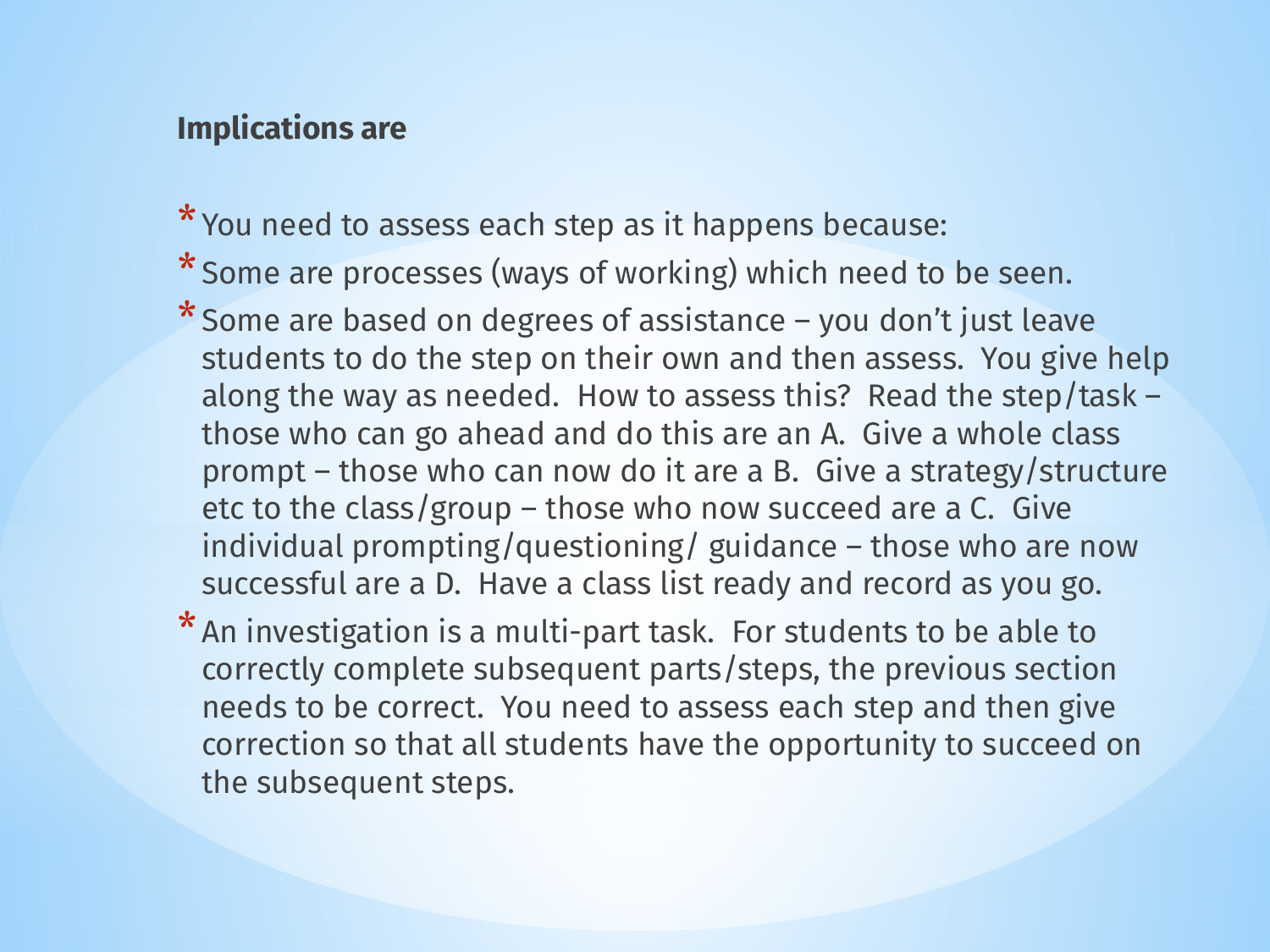

Implications are

You need to assess each step as it happens because:
Some are processes (ways of working) which need to be seen.
Some are based on degrees of assistance – you don’t just leave students to do the step on their own and then assess.  You give help along the way as needed.  How to assess this?  Read the step/task – those who can go ahead and do this are an A.  Give a whole class prompt – those who can now do it are a B.  Give a strategy/structure etc to the class/group – those who now succeed are a C.  Give individual prompting/questioning/ guidance – those who are now successful are a D.  Have a class list ready and record as you go.
An investigation is a multi-part task.  For students to be able to correctly complete subsequent parts/steps, the previous section needs to be correct.  You need to assess each step and then give correction so that all students have the opportunity to succeed on the subsequent steps.